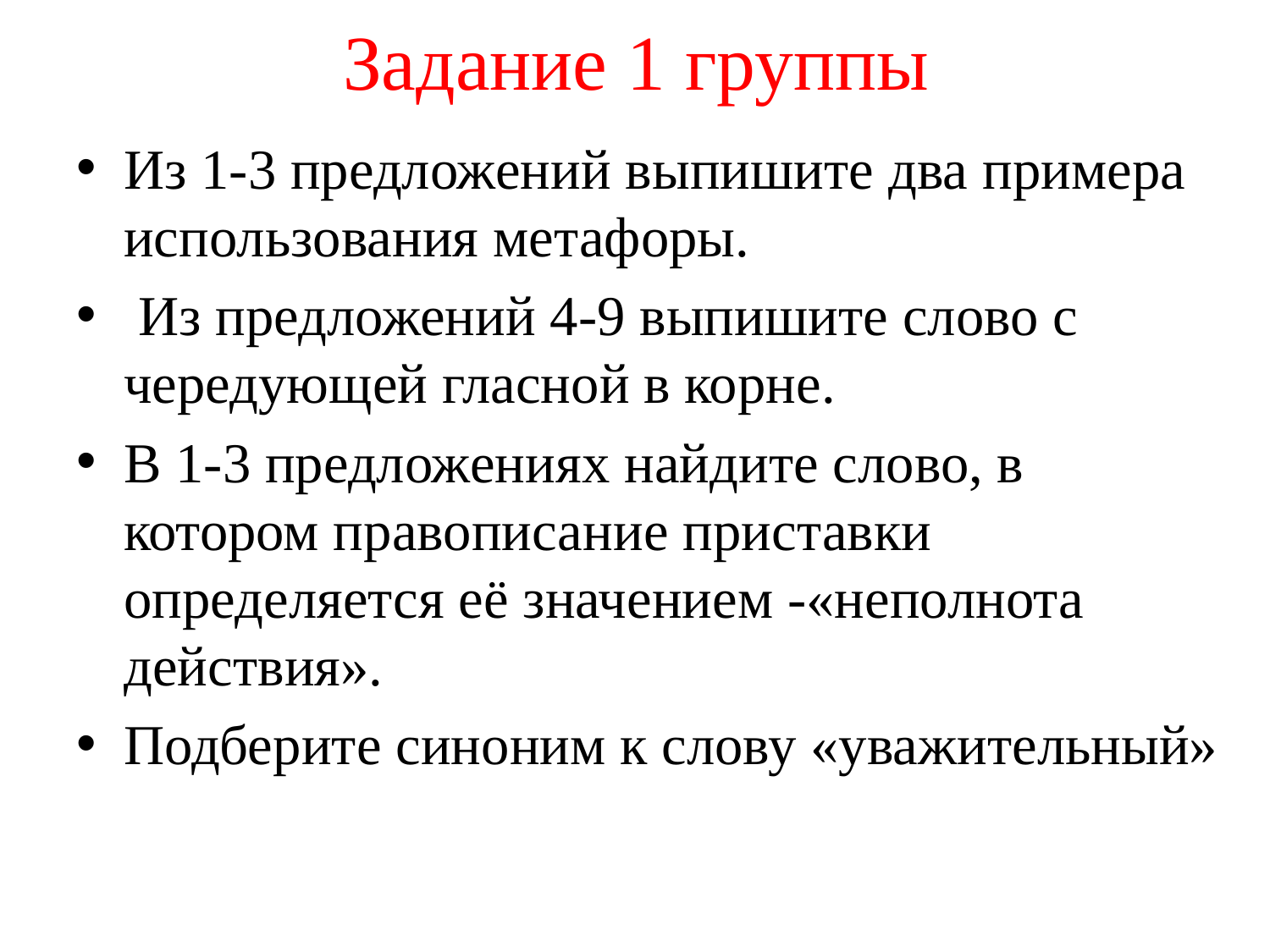

# Задание 1 группы
Из 1-3 предложений выпишите два примера использования метафоры.
 Из предложений 4-9 выпишите слово с чередующей гласной в корне.
В 1-3 предложениях найдите слово, в котором правописание приставки определяется её значением -«неполнота действия».
Подберите синоним к слову «уважительный»